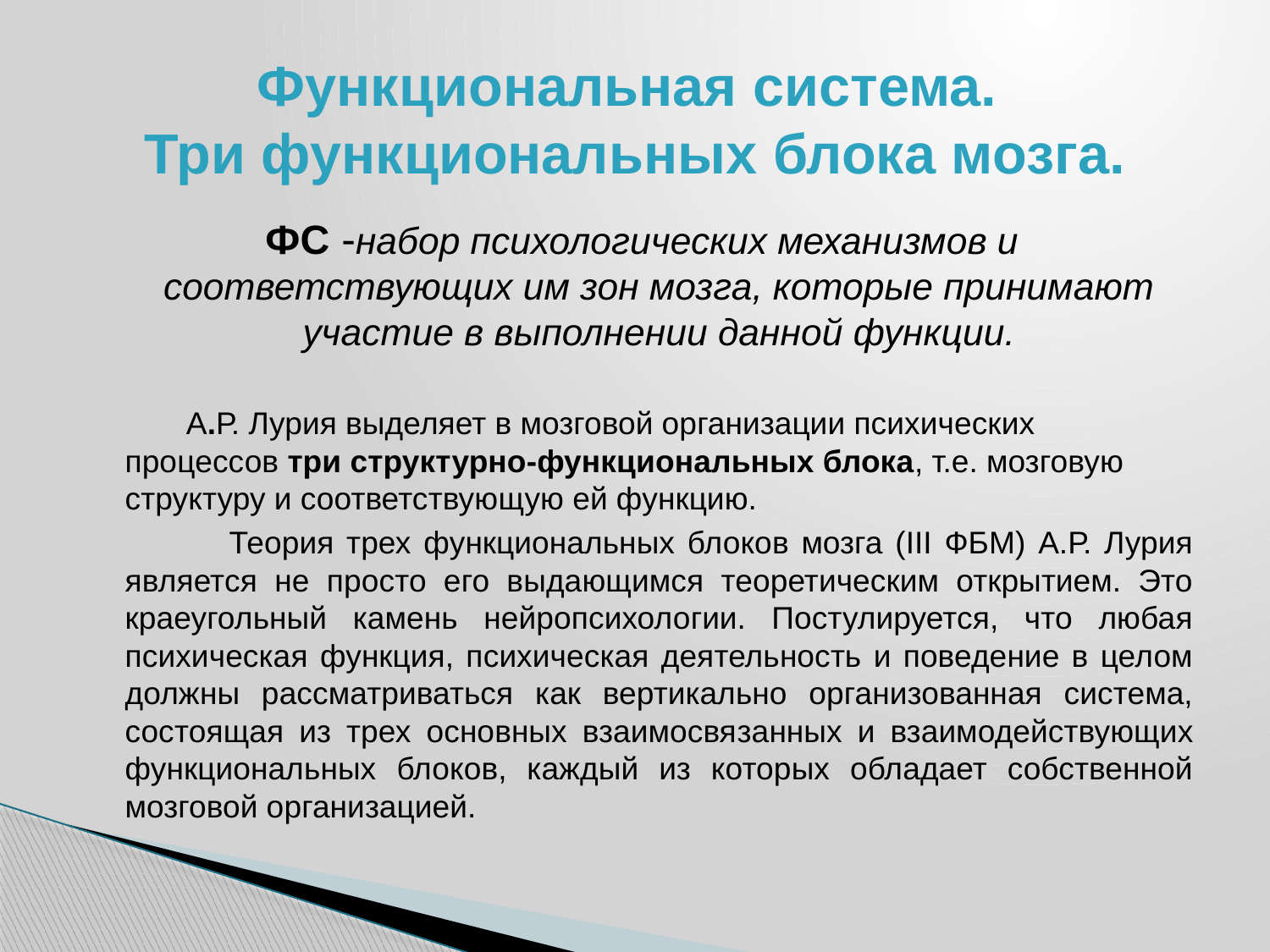

# Функциональная система. Три функциональных блока мозга.
ФС -набор психологических механизмов и соответствующих им зон мозга, которые принимают участие в выполнении данной функции.

           А.Р. Лурия выделяет в мозговой организации психических процессов три структурно-функциональных блока, т.е. мозговую структуру и соответствующую ей функцию.
           Теория трех функциональных блоков мозга (III ФБМ) А.Р. Лурия является не просто его выдающимся теоретическим открытием. Это краеугольный камень нейропсихологии. Постулируется, что любая психическая функция, психическая деятельность и поведение в целом должны рассматриваться как вертикально организованная система, состоящая из трех основных взаимосвя­занных и взаимодействующих функциональных блоков, каждый из которых обладает собственной мозговой организацией.